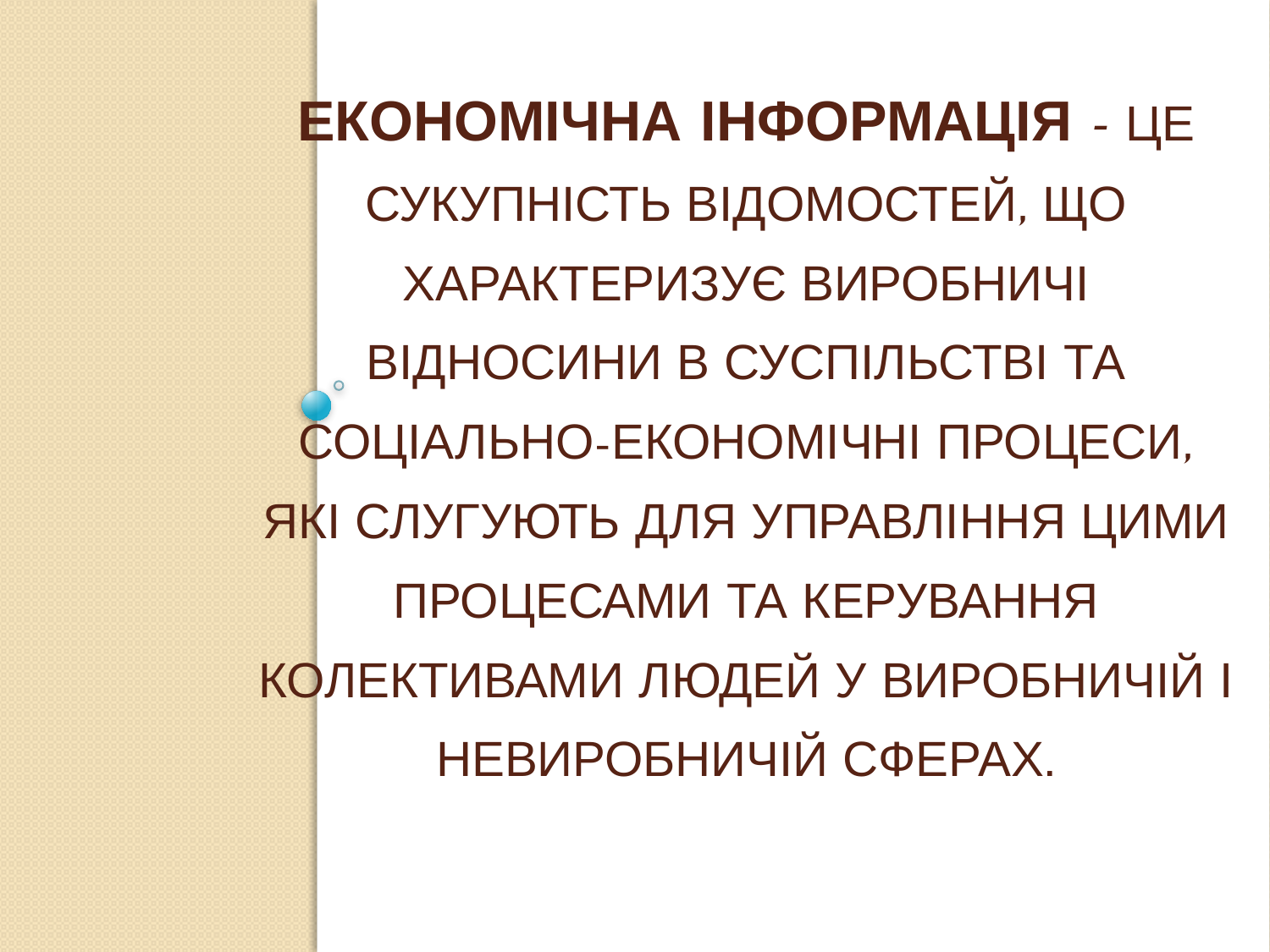

# Економічна інформація − це сукупність відомостей, що характеризує виробничі відносини в суспільстві та соціально-економічні процеси, які слугують для управління цими процесами та керування колективами людей у виробничій і невиробничій сферах.